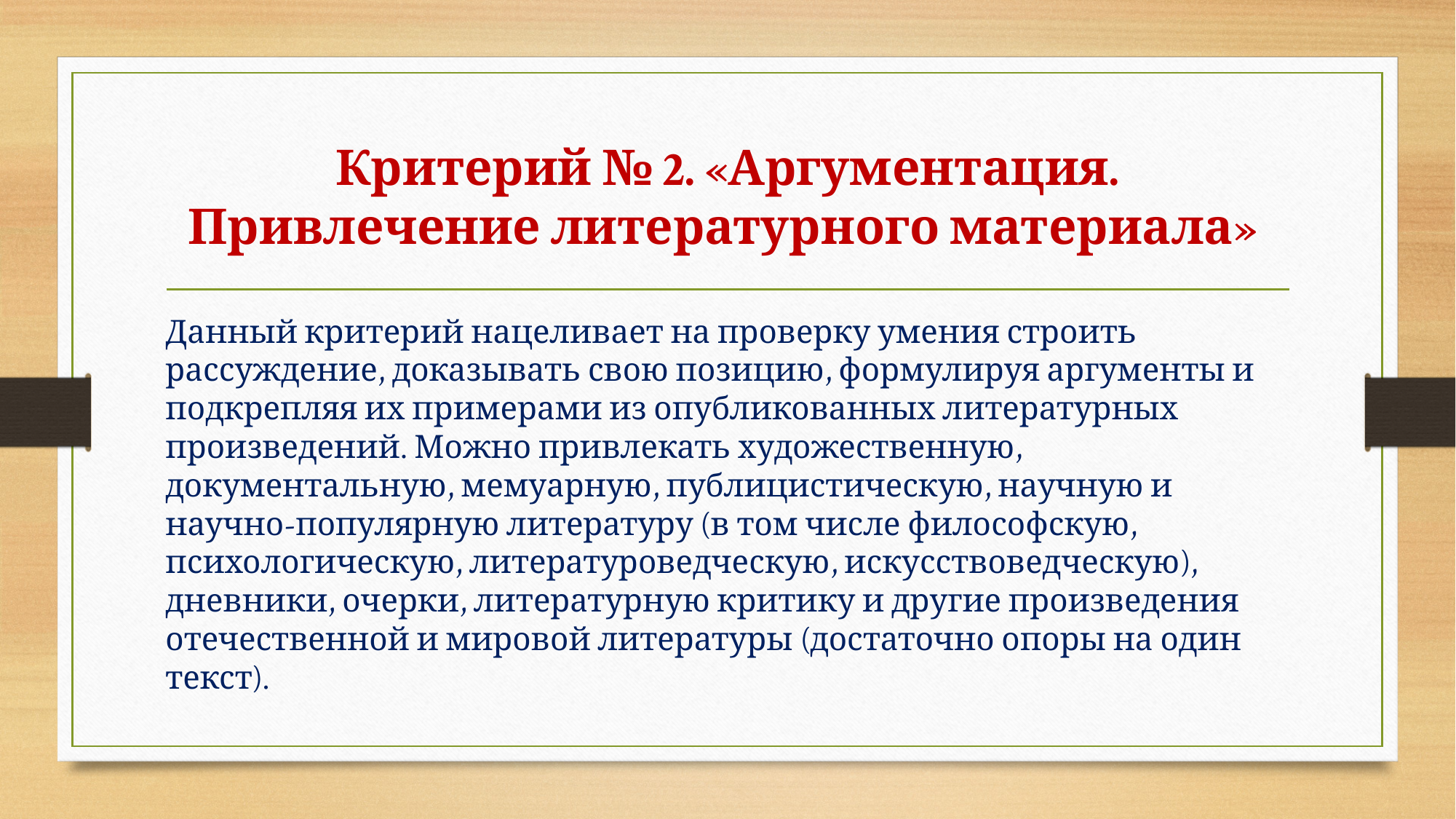

# Критерий № 2. «Аргументация. Привлечение литературного материала»
Данный критерий нацеливает на проверку умения строить рассуждение, доказывать свою позицию, формулируя аргументы и подкрепляя их примерами из опубликованных литературных произведений. Можно привлекать художественную, документальную, мемуарную, публицистическую, научную и научно-популярную литературу (в том числе философскую, психологическую, литературоведческую, искусствоведческую), дневники, очерки, литературную критику и другие произведения отечественной и мировой литературы (достаточно опоры на один текст).